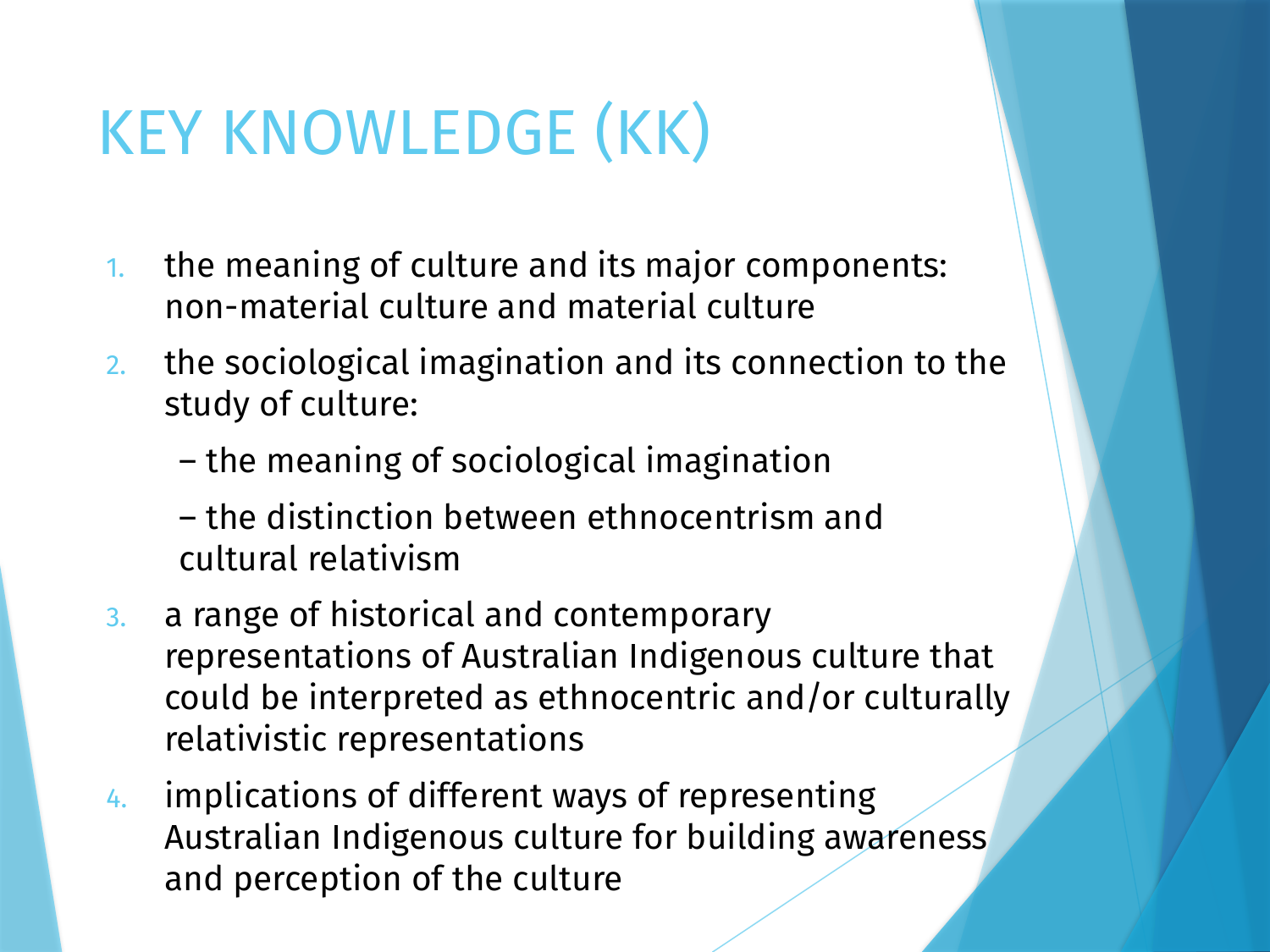

# KEY KNOWLEDGE (KK)
the meaning of culture and its major components: non-material culture and material culture
the sociological imagination and its connection to the study of culture:
– the meaning of sociological imagination
– the distinction between ethnocentrism and cultural relativism
a range of historical and contemporary representations of Australian Indigenous culture that could be interpreted as ethnocentric and/or culturally relativistic representations
implications of different ways of representing Australian Indigenous culture for building awareness and perception of the culture